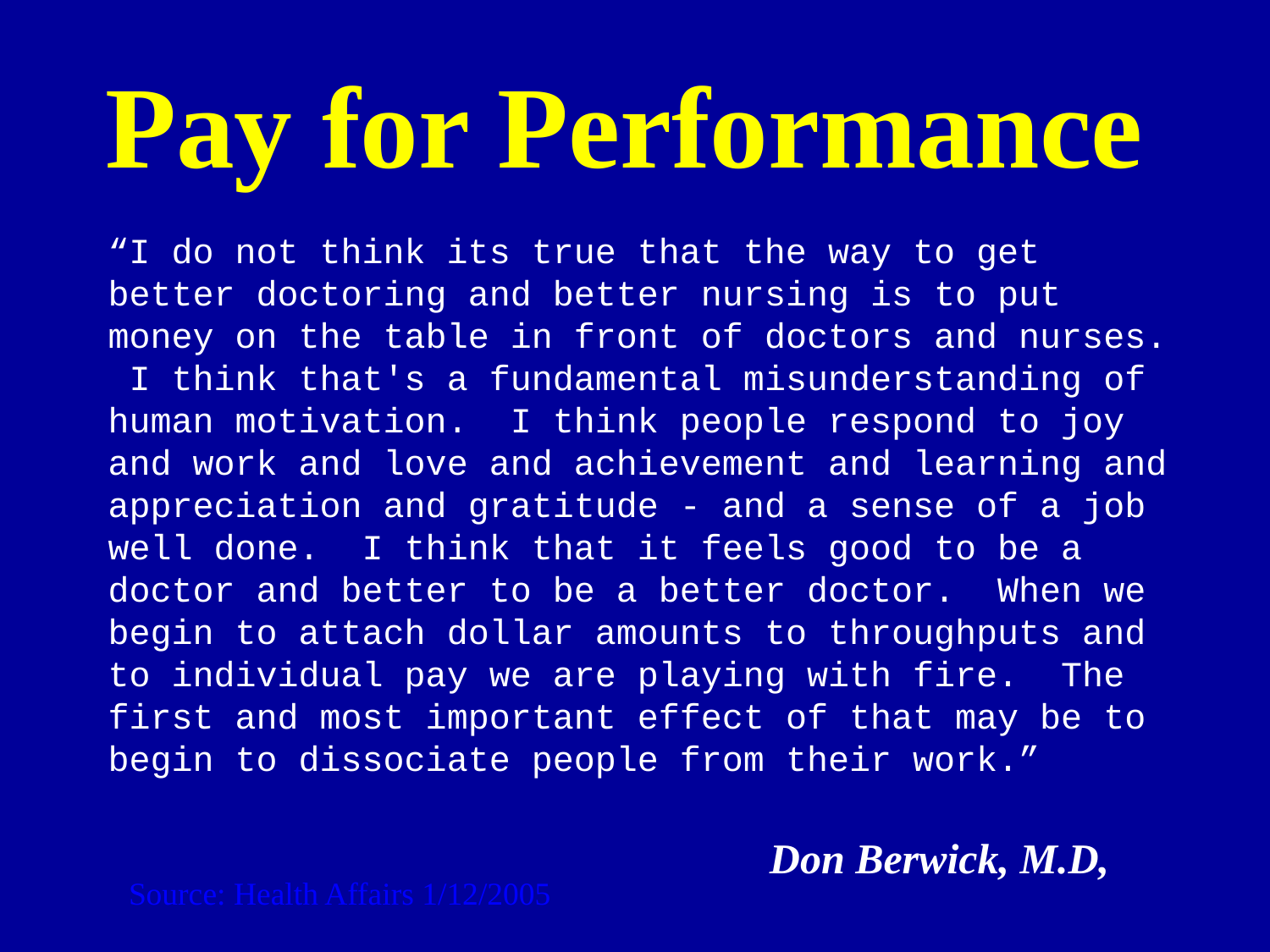

# Pay for Performance
“I do not think its true that the way to get better doctoring and better nursing is to put money on the table in front of doctors and nurses.  I think that's a fundamental misunderstanding of human motivation.  I think people respond to joy and work and love and achievement and learning and appreciation and gratitude - and a sense of a job well done.  I think that it feels good to be a doctor and better to be a better doctor.  When we begin to attach dollar amounts to throughputs and to individual pay we are playing with fire.  The first and most important effect of that may be to begin to dissociate people from their work.”
Don Berwick, M.D,
Source: Health Affairs 1/12/2005